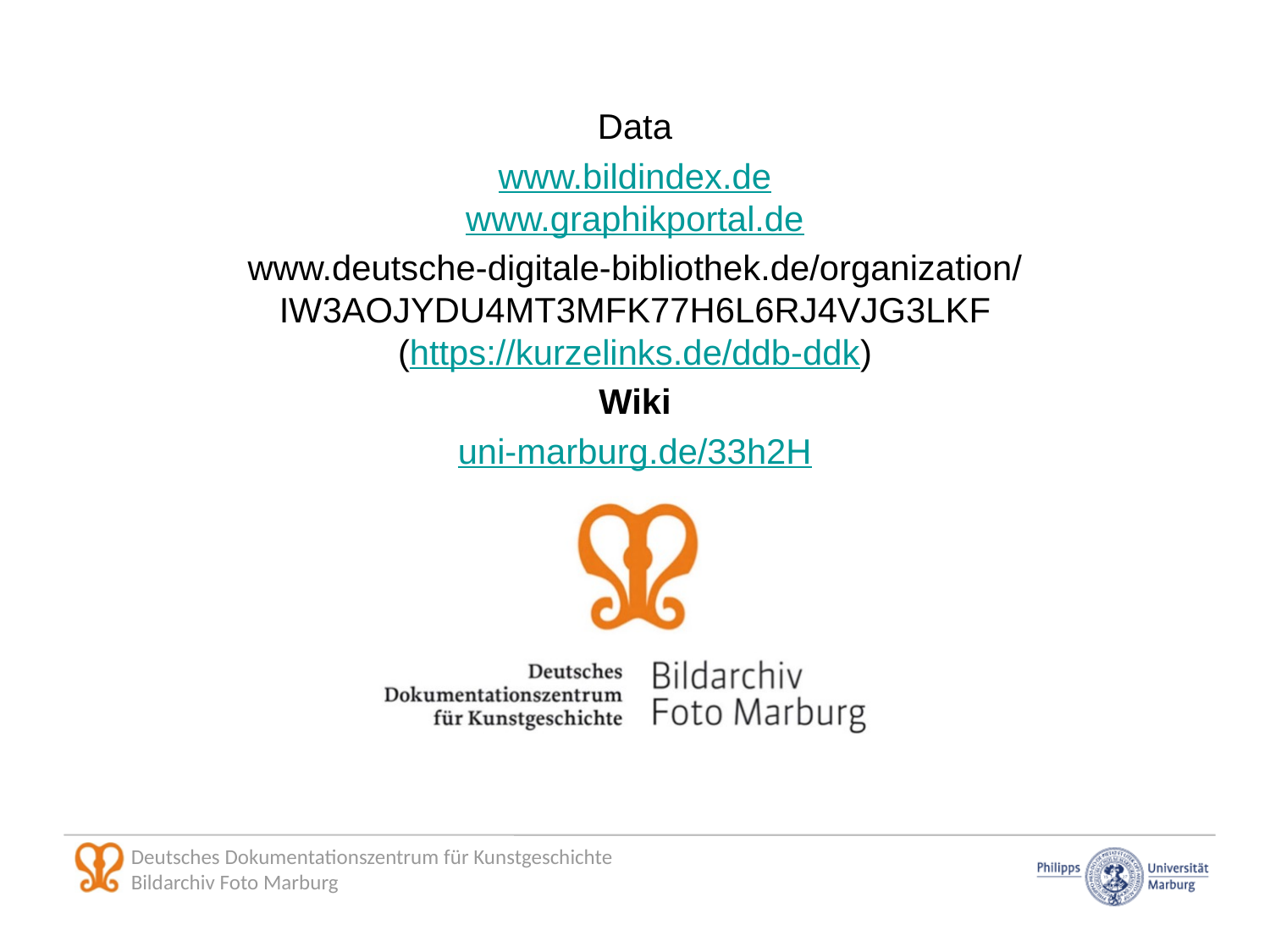

Data
www.bildindex.de
www.graphikportal.de
www.deutsche-digitale-bibliothek.de/organization/
IW3AOJYDU4MT3MFK77H6L6RJ4VJG3LKF
(https://kurzelinks.de/ddb-ddk)
Wiki
uni-marburg.de/33h2H